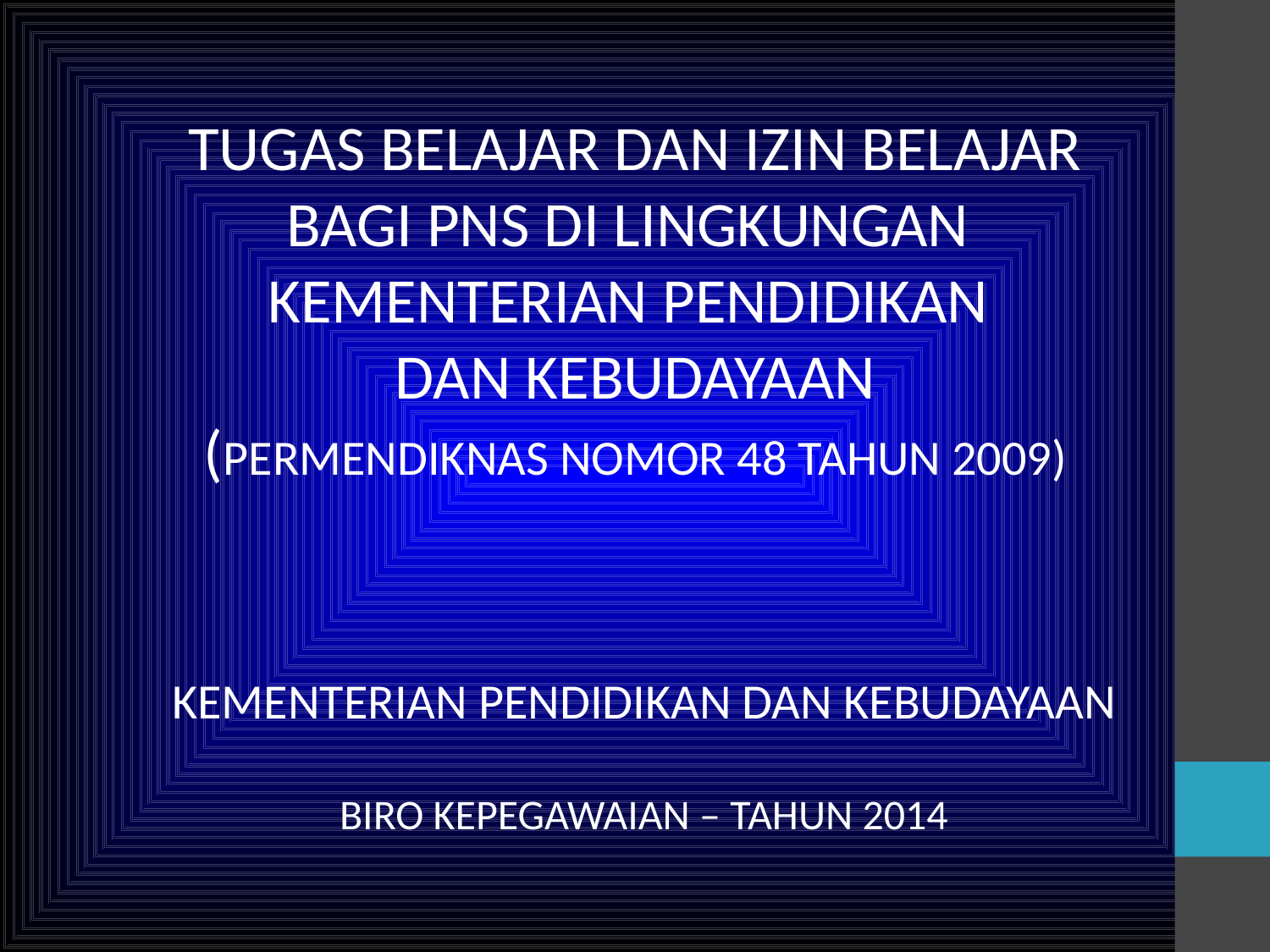

TUGAS BELAJAR DAN IZIN BELAJAR BAGI PNS DI LINGKUNGAN
KEMENTERIAN PENDIDIKAN
DAN KEBUDAYAAN
(PERMENDIKNAS NOMOR 48 TAHUN 2009)
KEMENTERIAN PENDIDIKAN DAN KEBUDAYAAN

BIRO KEPEGAWAIAN – TAHUN 2014